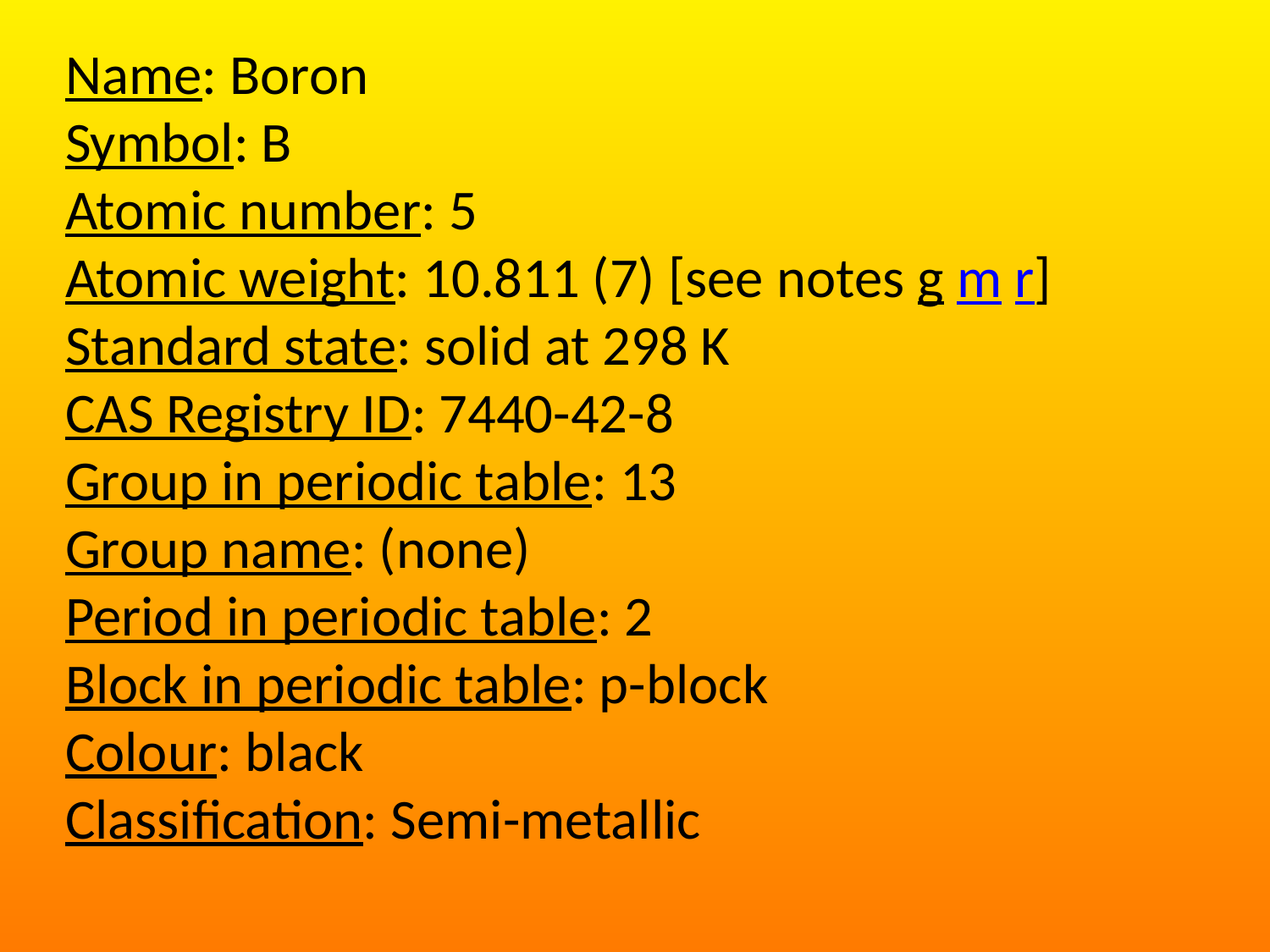

Name: Boron
Symbol: B
Atomic number: 5
Atomic weight: 10.811 (7) [see notes g m r]
Standard state: solid at 298 K
CAS Registry ID: 7440-42-8
Group in periodic table: 13
Group name: (none)
Period in periodic table: 2
Block in periodic table: p-block
Colour: black
Classification: Semi-metallic